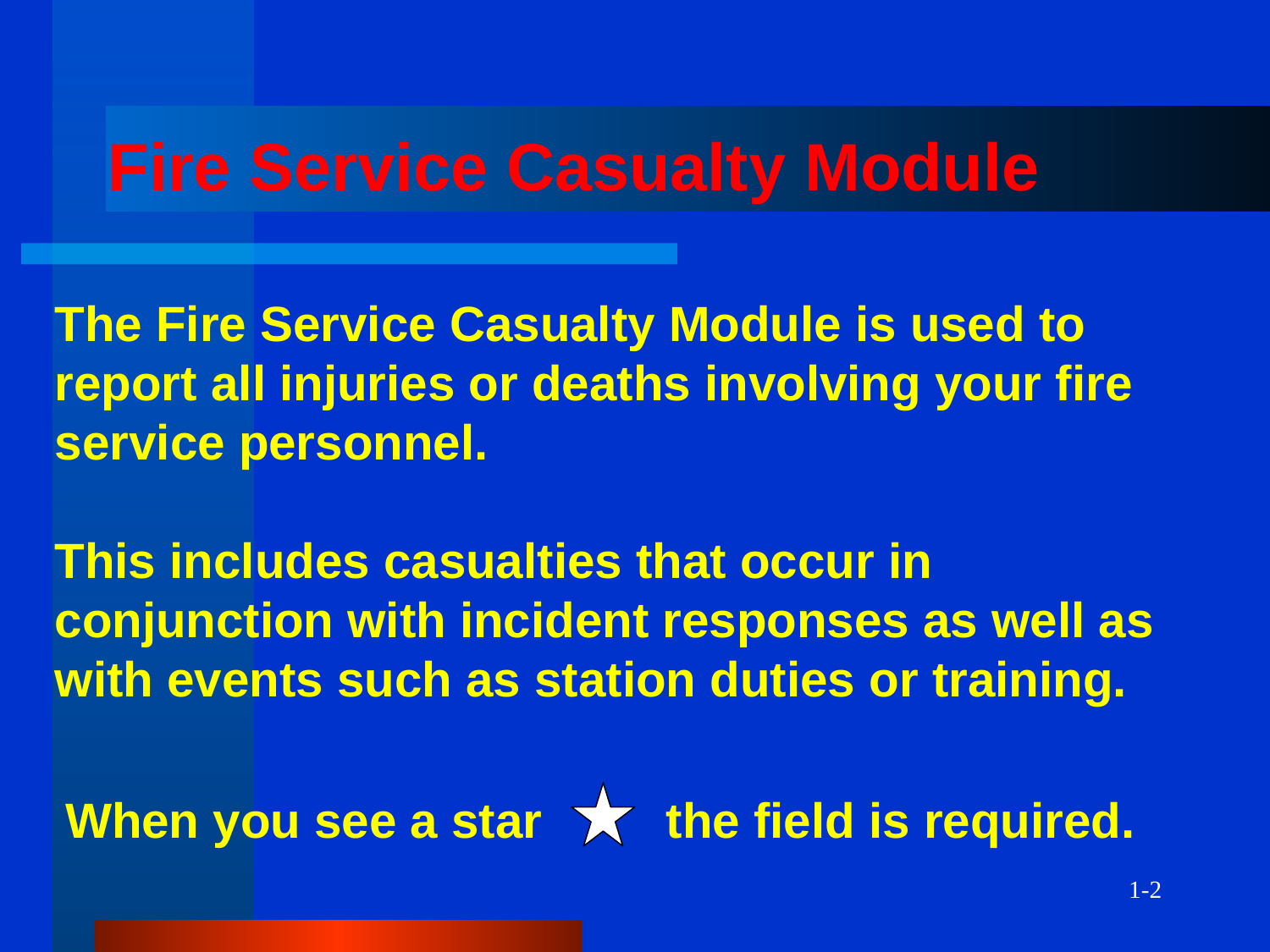

# Fire Service Casualty Module
The Fire Service Casualty Module is used to report all injuries or deaths involving your fire service personnel.

This includes casualties that occur in conjunction with incident responses as well as with events such as station duties or training.

When you see a star         the field is required.

1-2